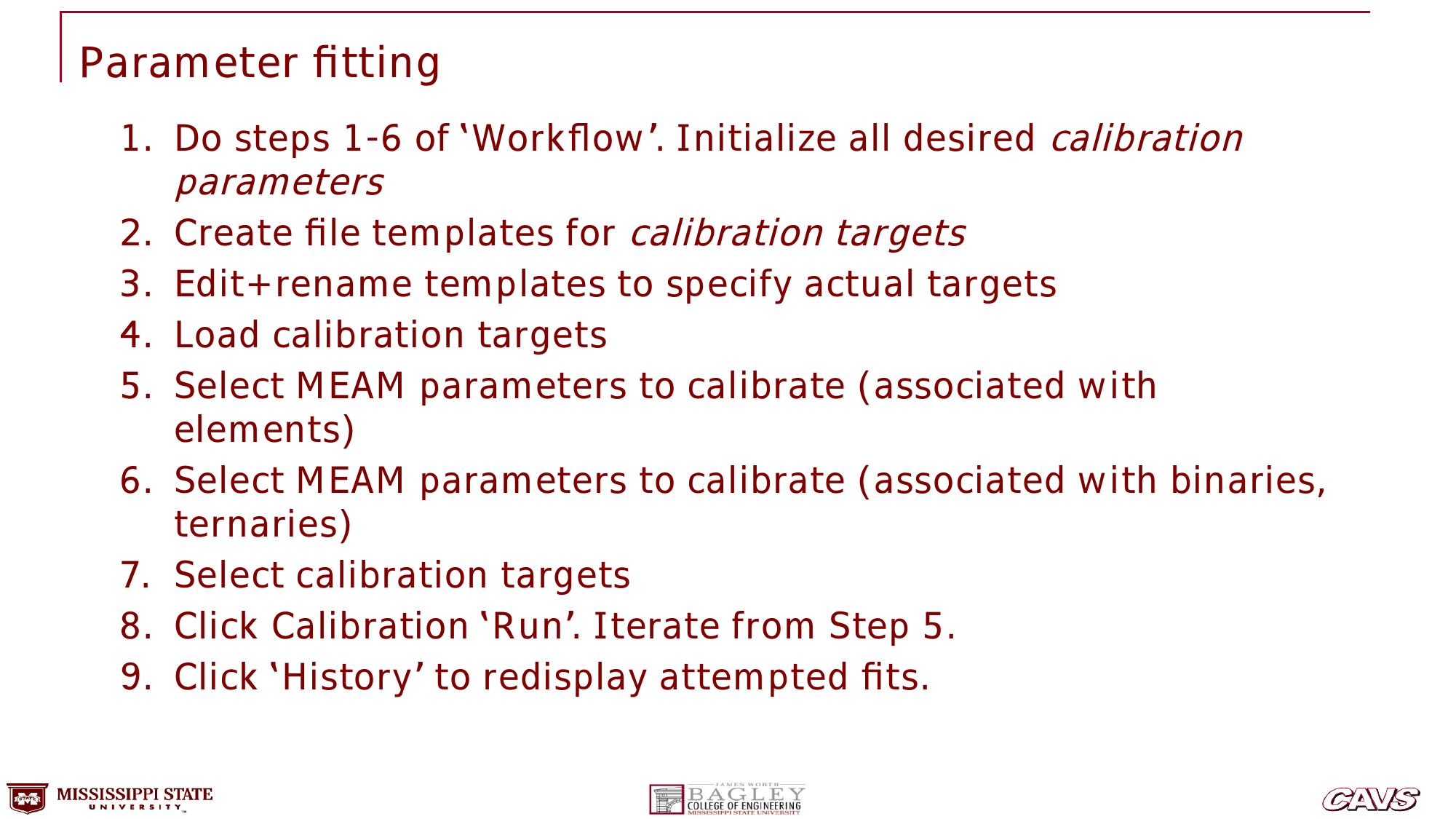

# Parameter fitting
Do steps 1-6 of ‘Workflow’. Initialize all desired calibration parameters
Create file templates for calibration targets
Edit+rename templates to specify actual targets
Load calibration targets
Select MEAM parameters to calibrate (associated with elements)
Select MEAM parameters to calibrate (associated with binaries, ternaries)
Select calibration targets
Click Calibration ‘Run’. Iterate from Step 5.
Click ‘History’ to redisplay attempted fits.